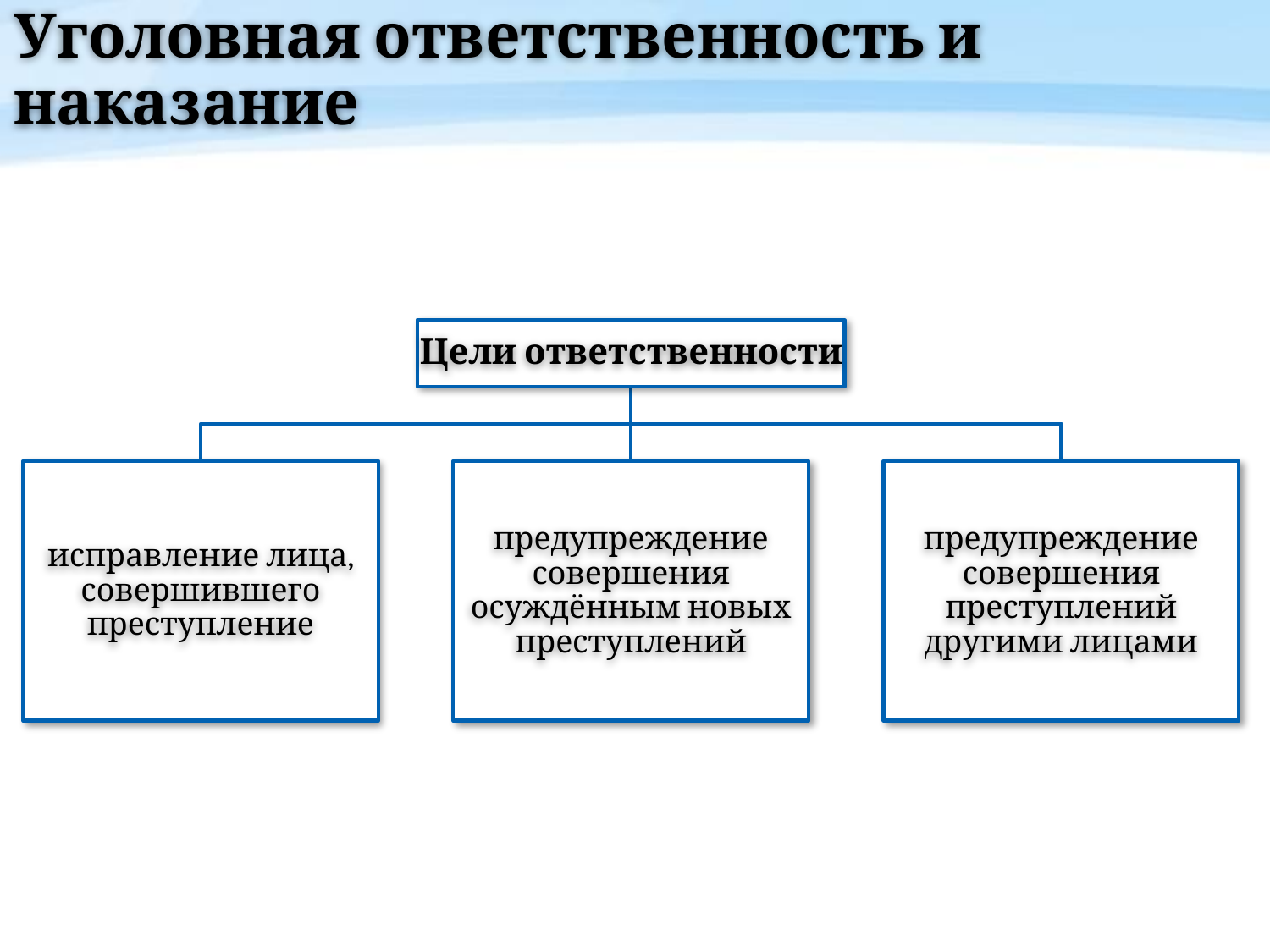

# Уголовная ответственность и наказание

Цели ответственности

исправление лица, совершившего преступление

предупреждение совершения осуждённым новых преступлений

предупреждение совершения преступлений другими лицами